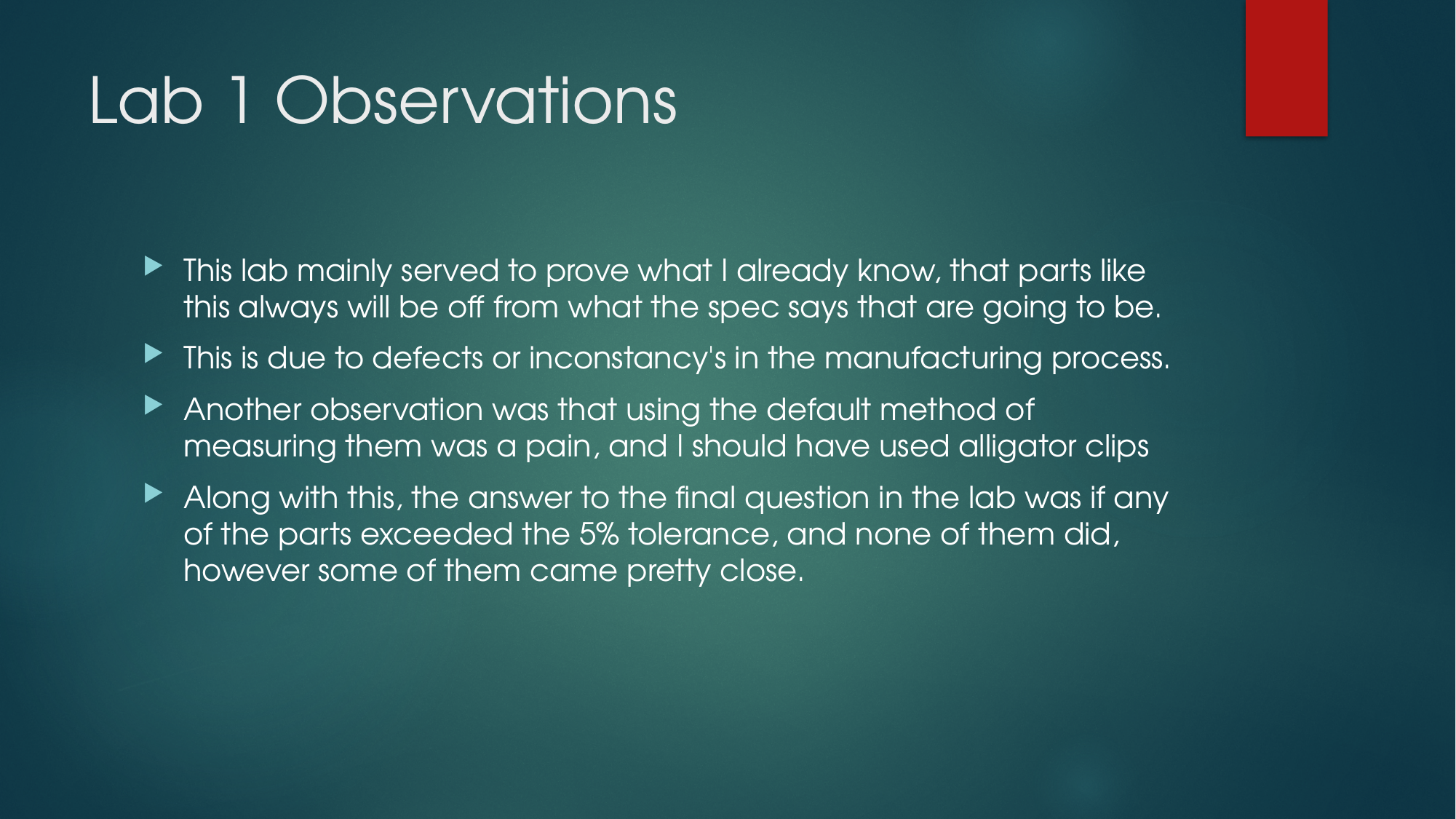

# Lab 1 Observations
This lab mainly served to prove what I already know, that parts like this always will be off from what the spec says that are going to be.
This is due to defects or inconstancy's in the manufacturing process.
Another observation was that using the default method of measuring them was a pain, and I should have used alligator clips
Along with this, the answer to the final question in the lab was if any of the parts exceeded the 5% tolerance, and none of them did, however some of them came pretty close.